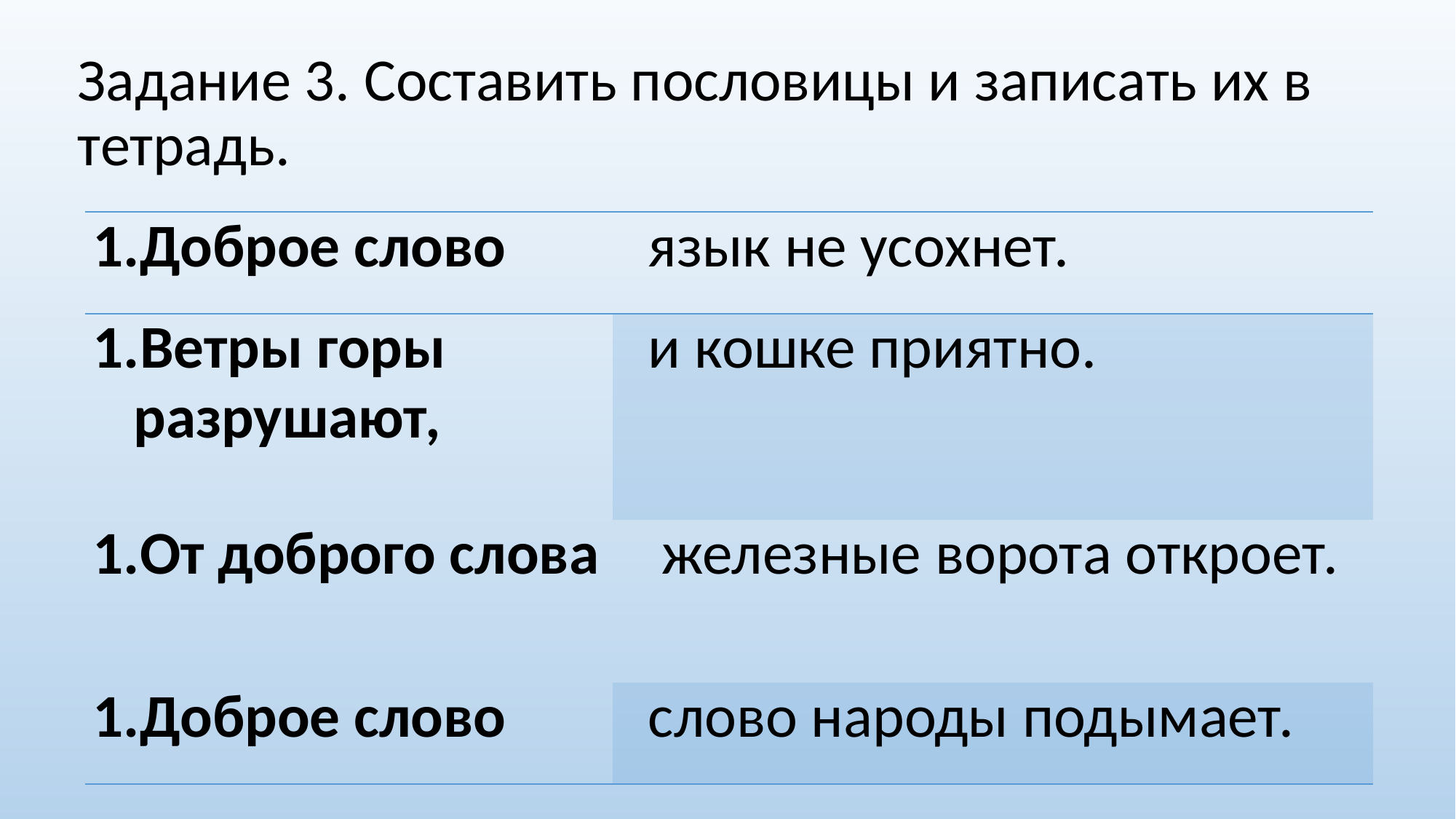

# Задание 3. Составить пословицы и записать их в тетрадь.
| Доброе слово | язык не усохнет. |
| --- | --- |
| Ветры горы разрушают, | и кошке приятно. |
| От доброго слова | железные ворота откроет. |
| Доброе слово | слово народы подымает. |